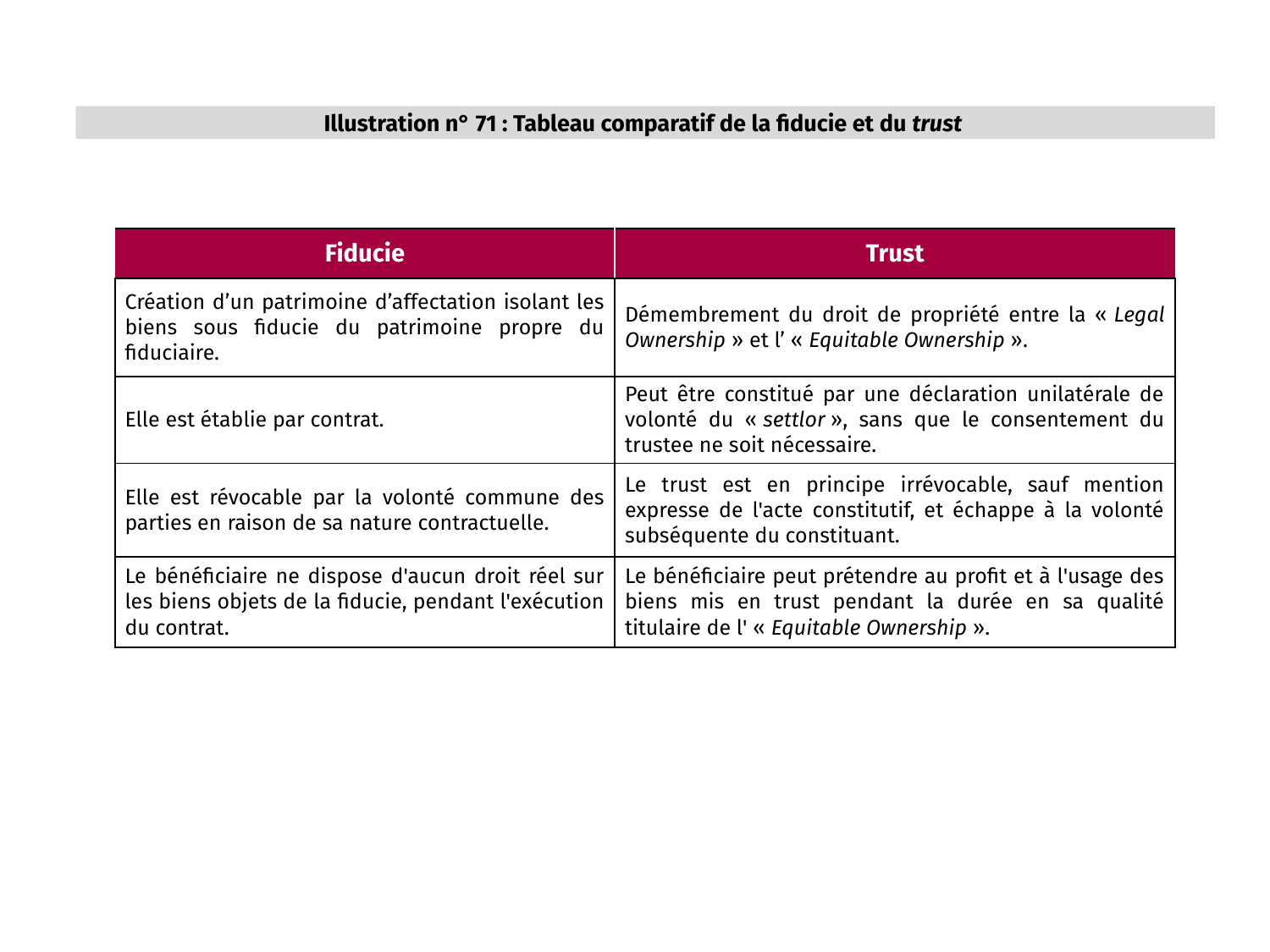

Illustration n° 71 : Tableau comparatif de la fiducie et du trust

| Fiducie | Trust |
| --- | --- |
| Création d’un patrimoine d’affectation isolant les biens sous fiducie du patrimoine propre du fiduciaire. | Démembrement du droit de propriété entre la « Legal Ownership » et l’ « Equitable Ownership ». |
| Elle est établie par contrat. | Peut être constitué par une déclaration unilatérale de volonté du « settlor », sans que le consentement du trustee ne soit nécessaire. |
| Elle est révocable par la volonté commune des parties en raison de sa nature contractuelle. | Le trust est en principe irrévocable, sauf mention expresse de l'acte constitutif, et échappe à la volonté subséquente du constituant. |
| Le bénéficiaire ne dispose d'aucun droit réel sur les biens objets de la fiducie, pendant l'exécution du contrat. | Le bénéficiaire peut prétendre au profit et à l'usage des biens mis en trust pendant la durée en sa qualité titulaire de l' « Equitable Ownership ». |